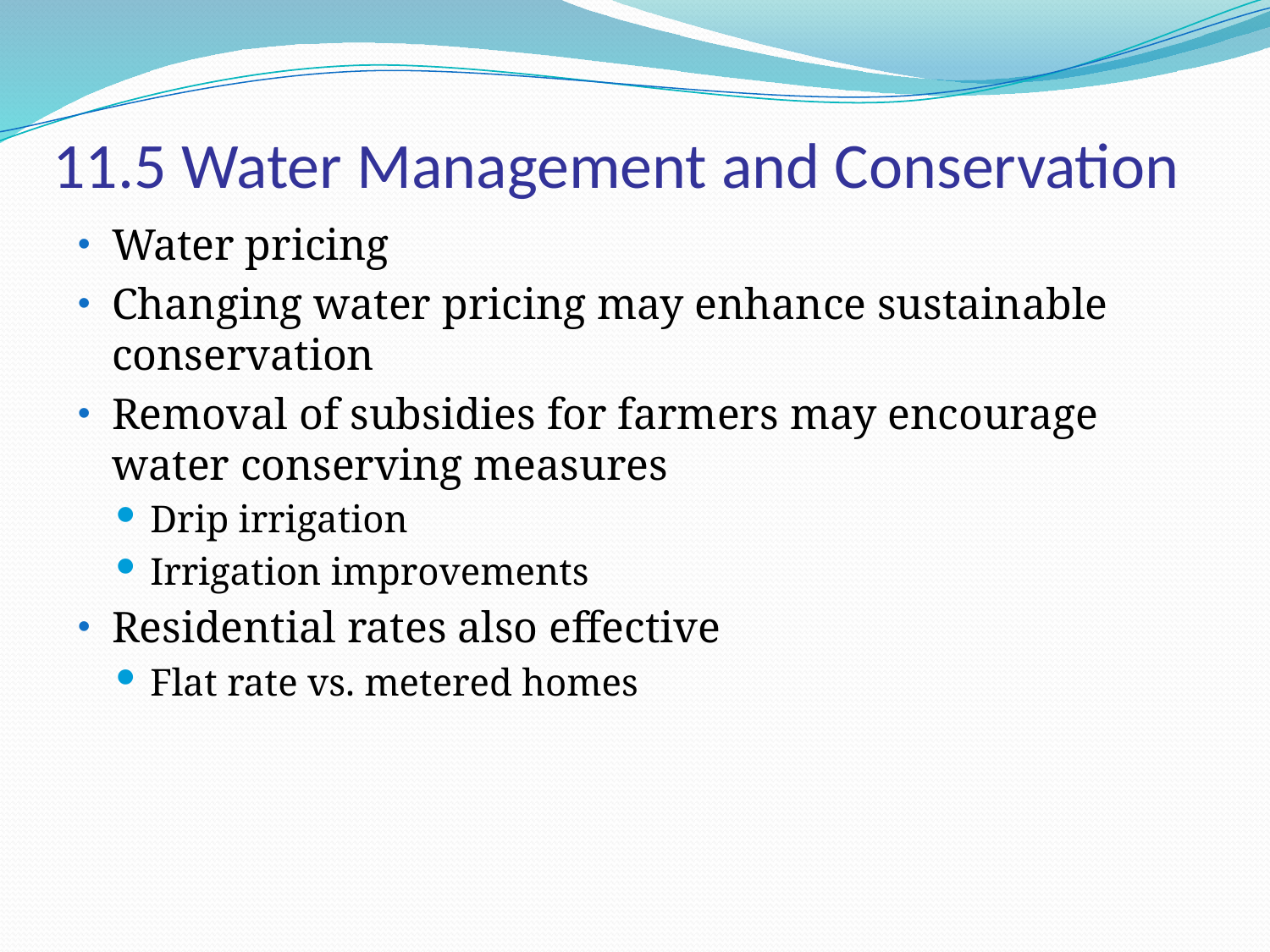

# 11.5 Water Management and Conservation
Water pricing
Changing water pricing may enhance sustainable conservation
Removal of subsidies for farmers may encourage water conserving measures
Drip irrigation
Irrigation improvements
Residential rates also effective
Flat rate vs. metered homes